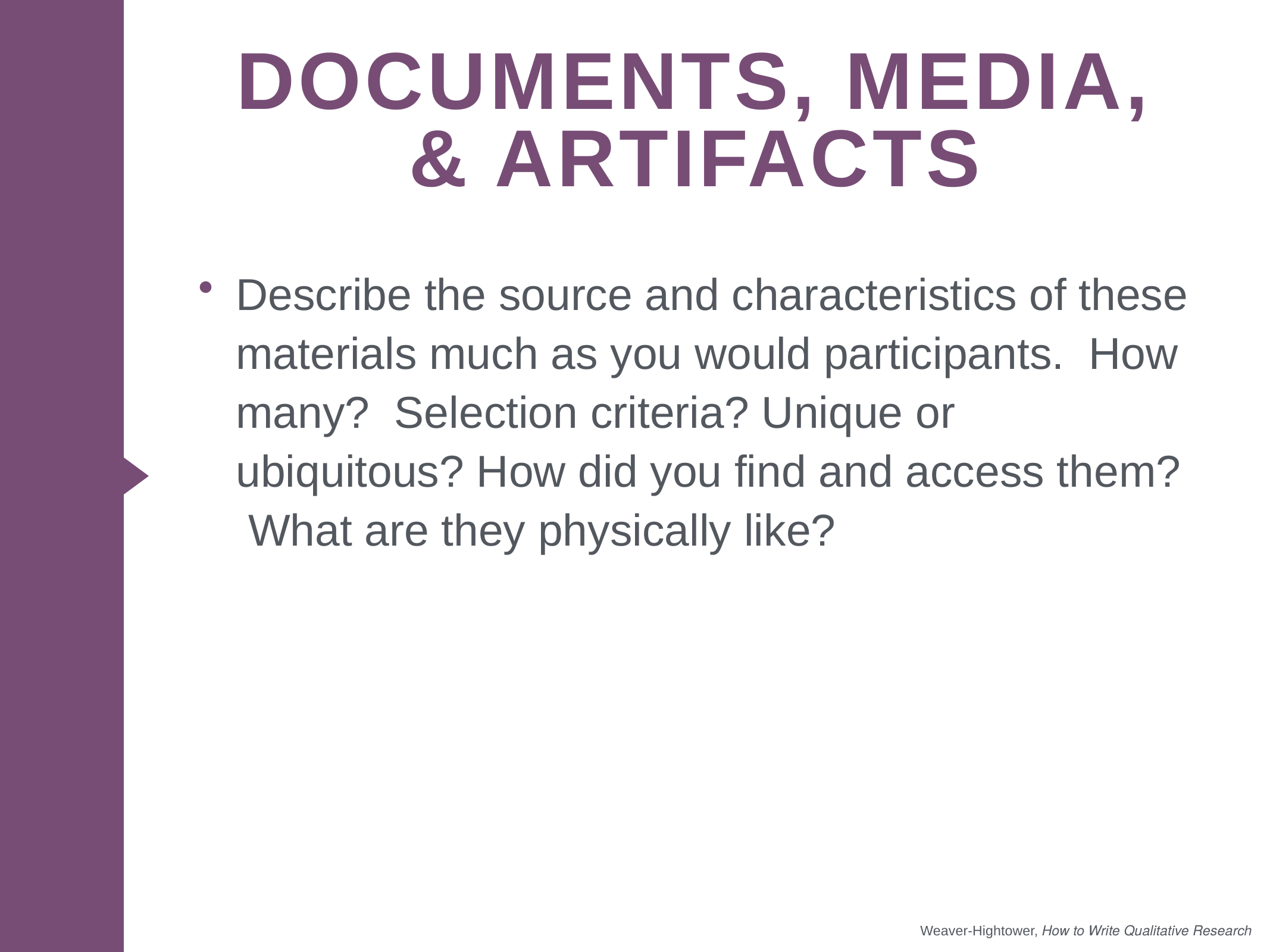

# Documents, media, & Artifacts
Describe the source and characteristics of these materials much as you would participants.  How many?  Selection criteria? Unique or ubiquitous? How did you find and access them?  What are they physically like?